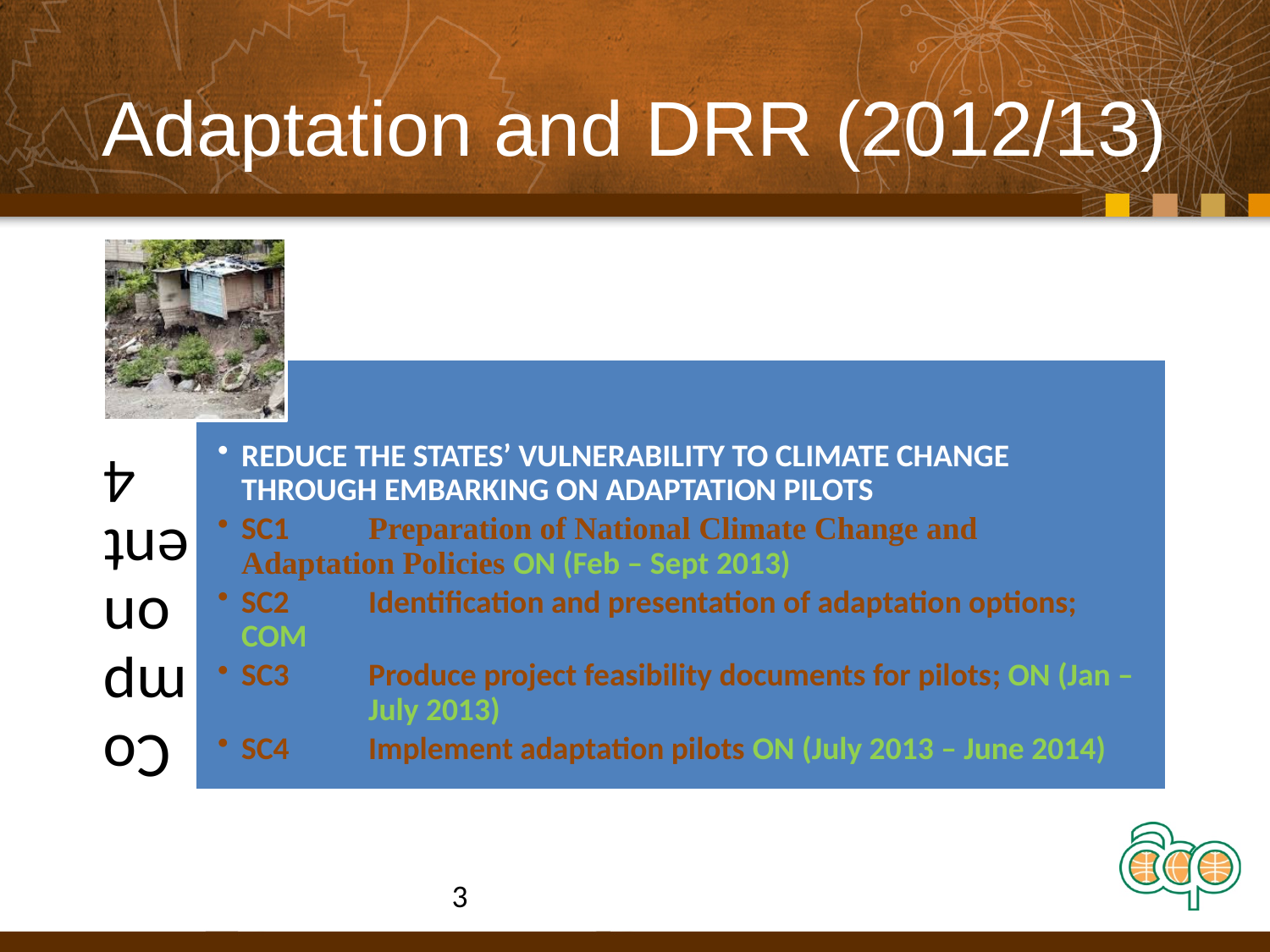

# Adaptation and DRR (2012/13)
Component 4
Reduce the states’ vulnerability to climate change through embarking on adaptation pilots
SC1	Preparation of National Climate Change and 	Adaptation Policies ON (Feb – Sept 2013)
SC2	Identification and presentation of adaptation options; COM
SC3	Produce project feasibility documents for pilots; ON (Jan – 	July 2013)
SC4	Implement adaptation pilots ON (July 2013 – June 2014)
3